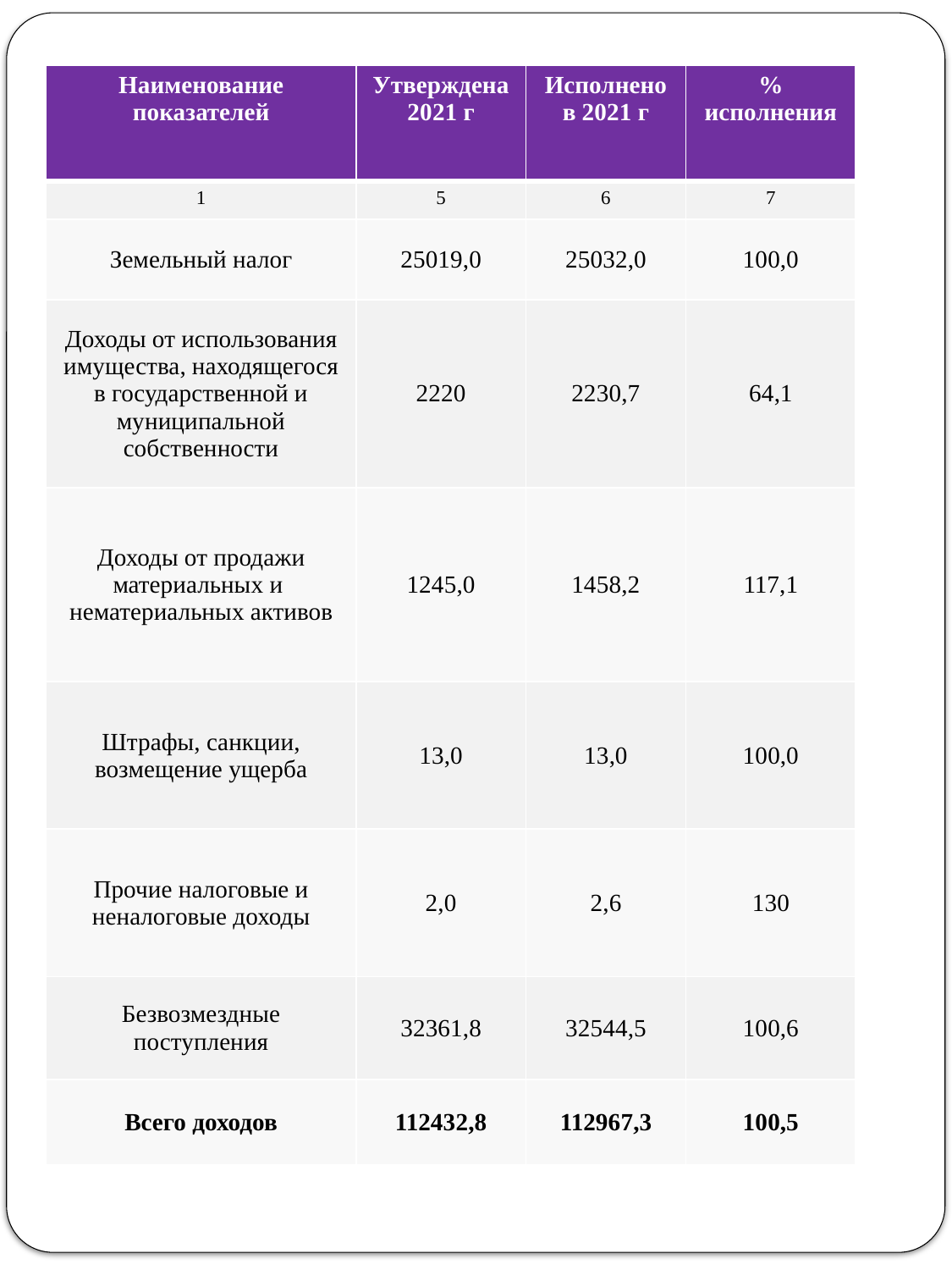

| Наименование показателей | Утверждена 2021 г | Исполнено в 2021 г | % исполнения |
| --- | --- | --- | --- |
| 1 | 5 | 6 | 7 |
| Земельный налог | 25019,0 | 25032,0 | 100,0 |
| Доходы от использования имущества, находящегося в государственной и муниципальной собственности | 2220 | 2230,7 | 64,1 |
| Доходы от продажи материальных и нематериальных активов | 1245,0 | 1458,2 | 117,1 |
| Штрафы, санкции, возмещение ущерба | 13,0 | 13,0 | 100,0 |
| Прочие налоговые и неналоговые доходы | 2,0 | 2,6 | 130 |
| Безвозмездные поступления | 32361,8 | 32544,5 | 100,6 |
| Всего доходов | 112432,8 | 112967,3 | 100,5 |